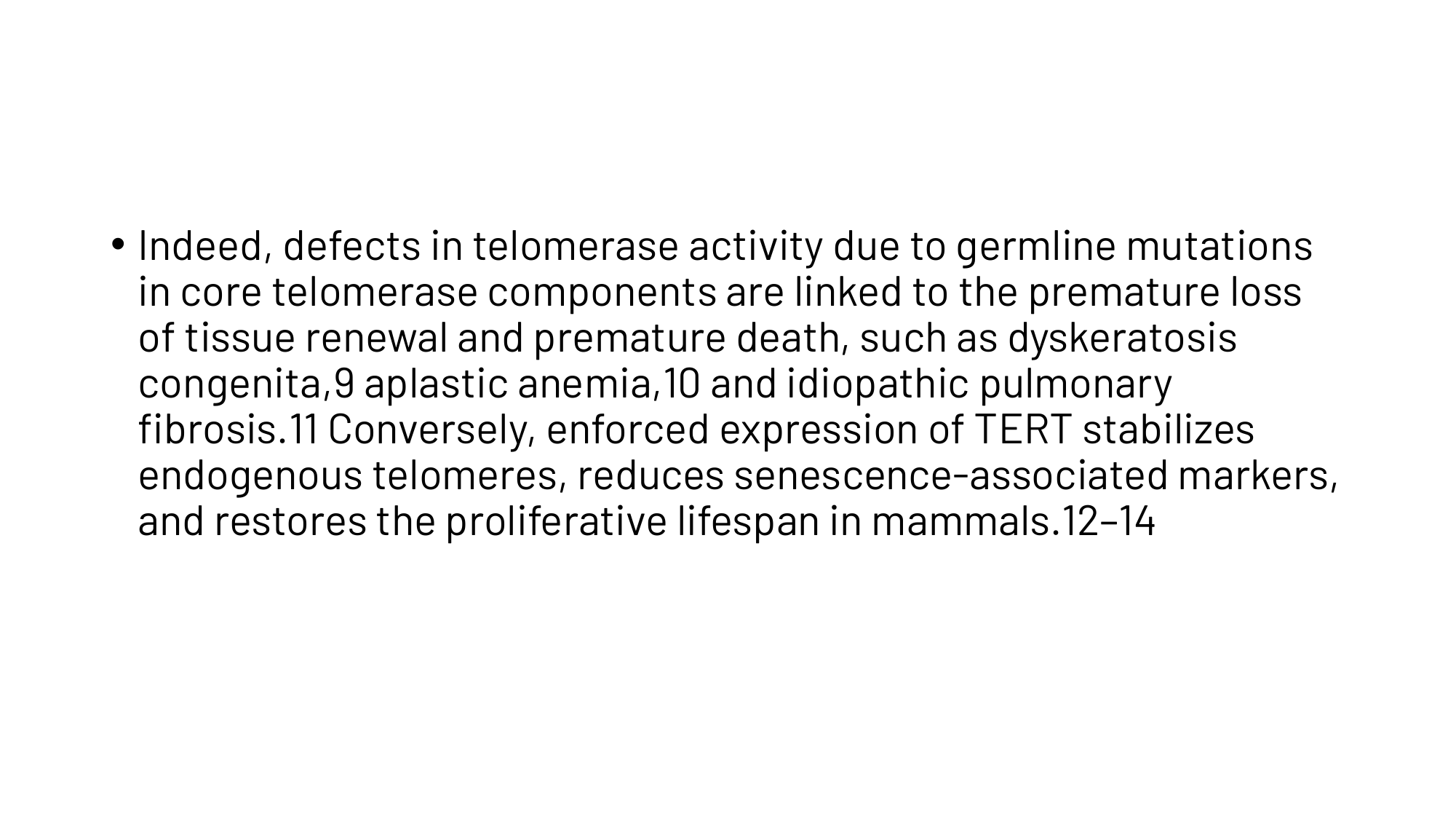

#
Indeed, defects in telomerase activity due to germline mutations in core telomerase components are linked to the premature loss of tissue renewal and premature death, such as dyskeratosis congenita,9 aplastic anemia,10 and idiopathic pulmonary fibrosis.11 Conversely, enforced expression of TERT stabilizes endogenous telomeres, reduces senescence-associated markers, and restores the proliferative lifespan in mammals.12–14